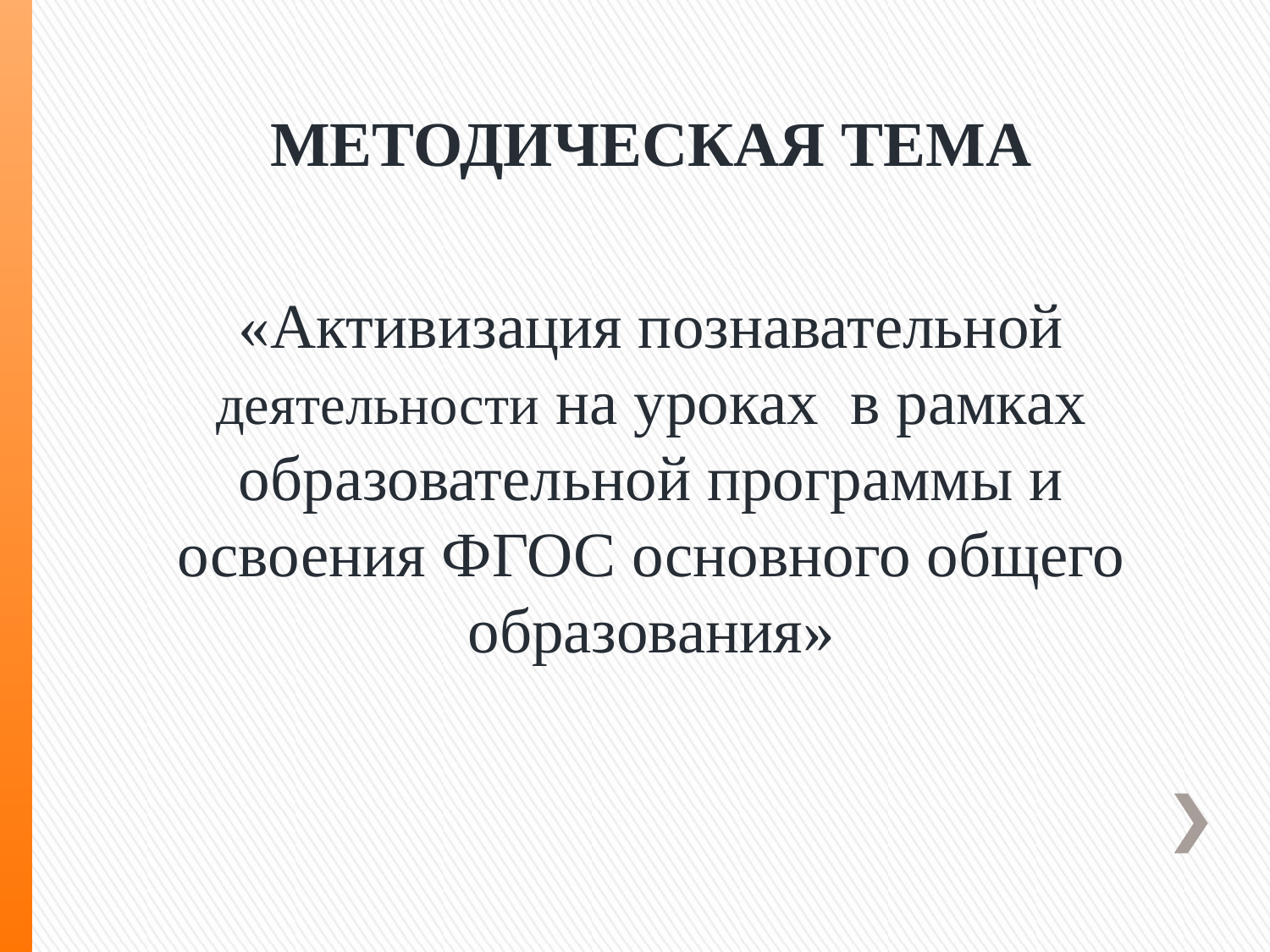

МЕТОДИЧЕСКАЯ ТЕМА
«Активизация познавательной деятельности на уроках  в рамках образовательной программы и освоения ФГОС основного общего образования»